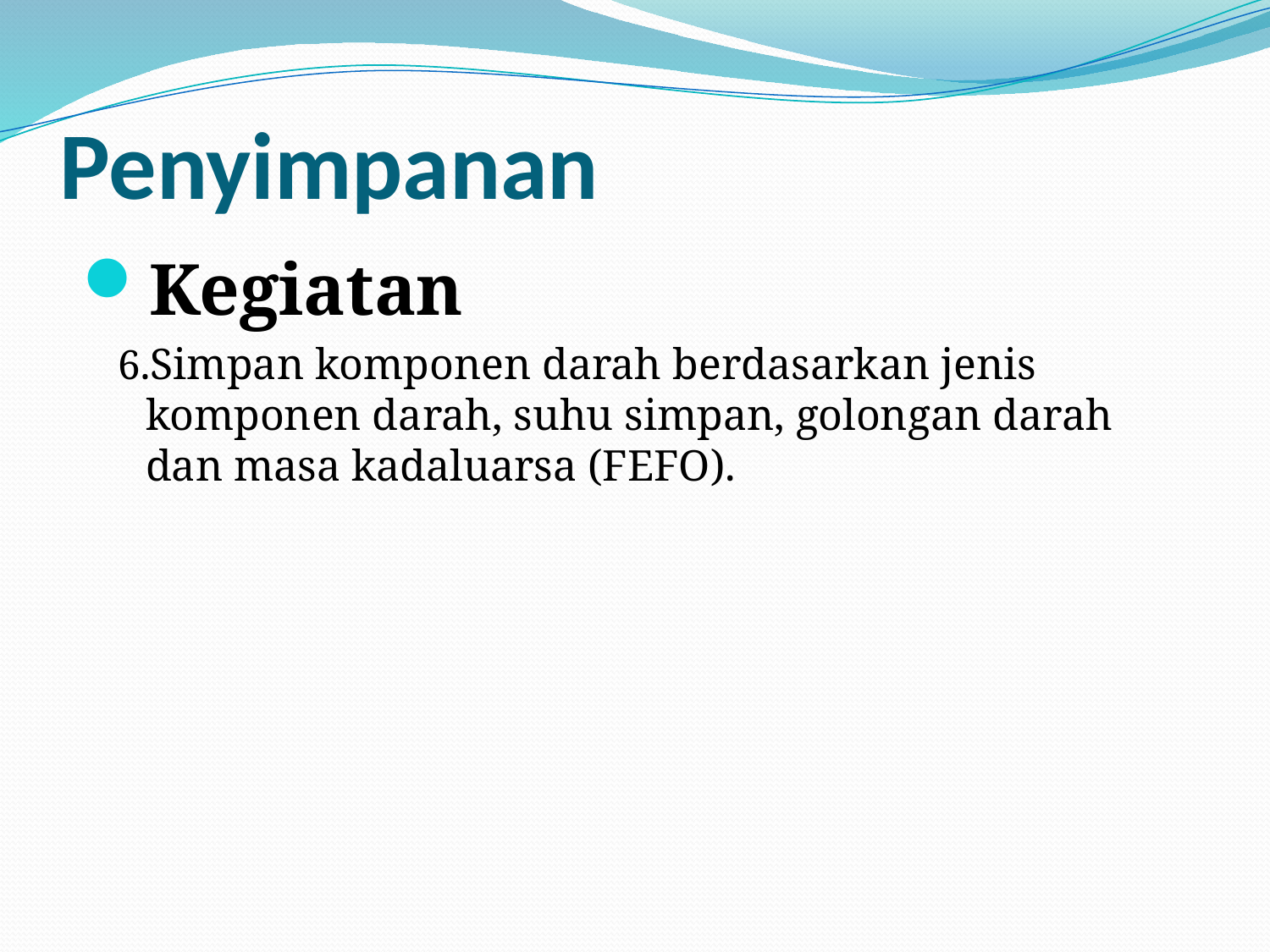

# Penyimpanan
Kegiatan
Simpan komponen darah berdasarkan jenis komponen darah, suhu simpan, golongan darah dan masa kadaluarsa (FEFO).